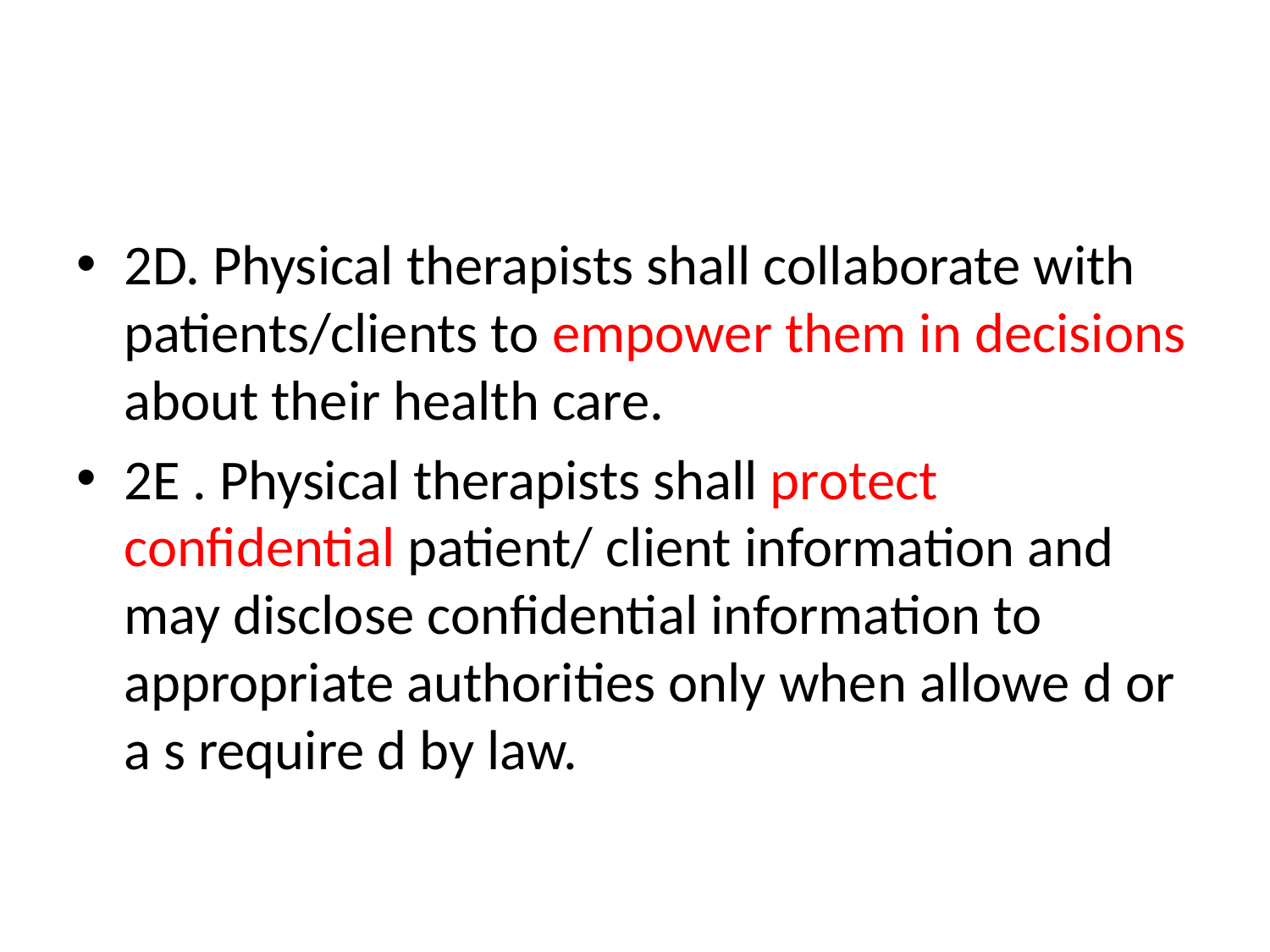

#
2D. Physical therapists shall collaborate with patients/clients to empower them in decisions about their health care.
2E . Physical therapists shall protect confidential patient/ client information and may disclose confidential information to appropriate authorities only when allowe d or a s require d by law.